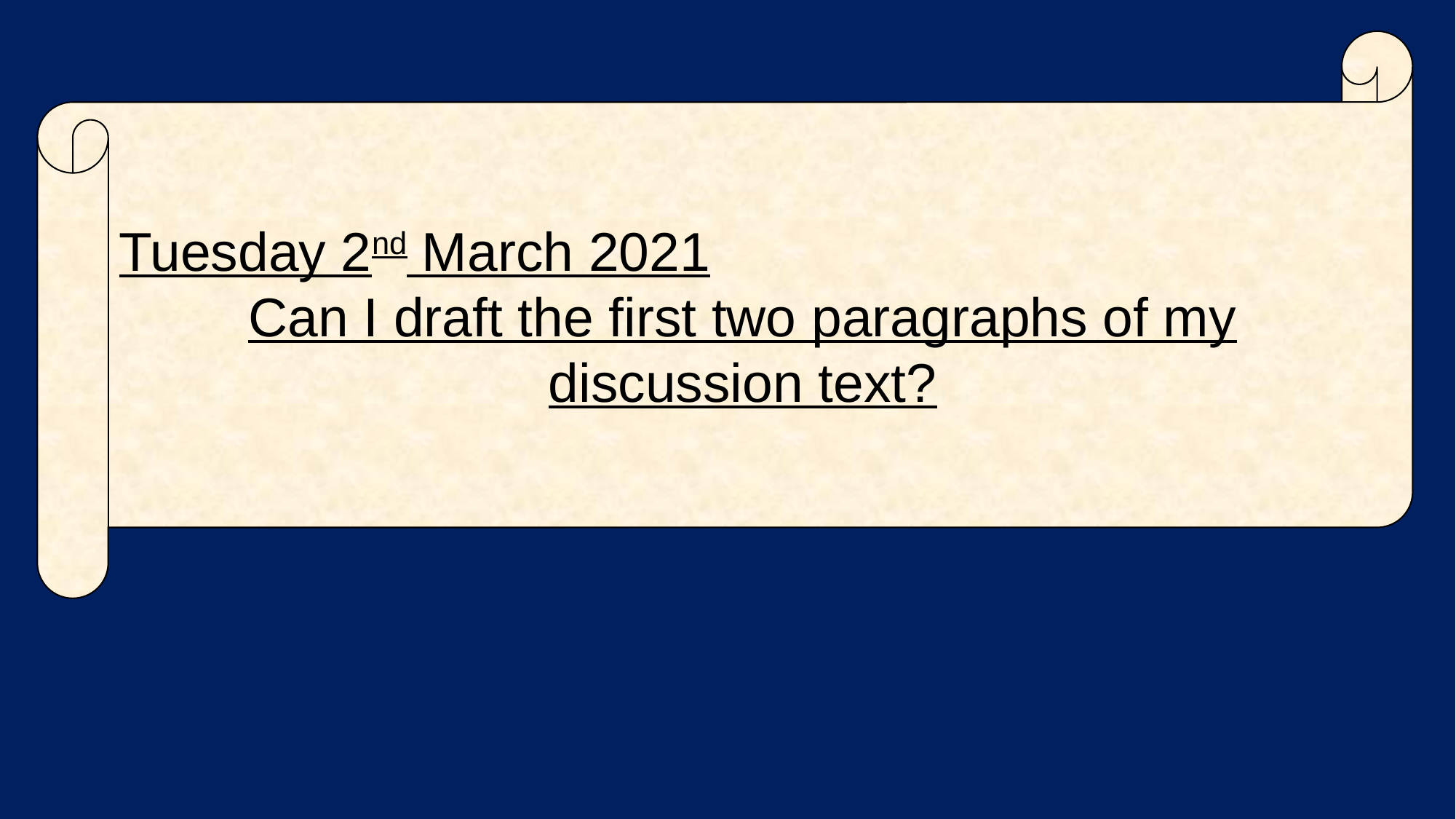

Tuesday 2nd March 2021
Can I draft the first two paragraphs of my discussion text?